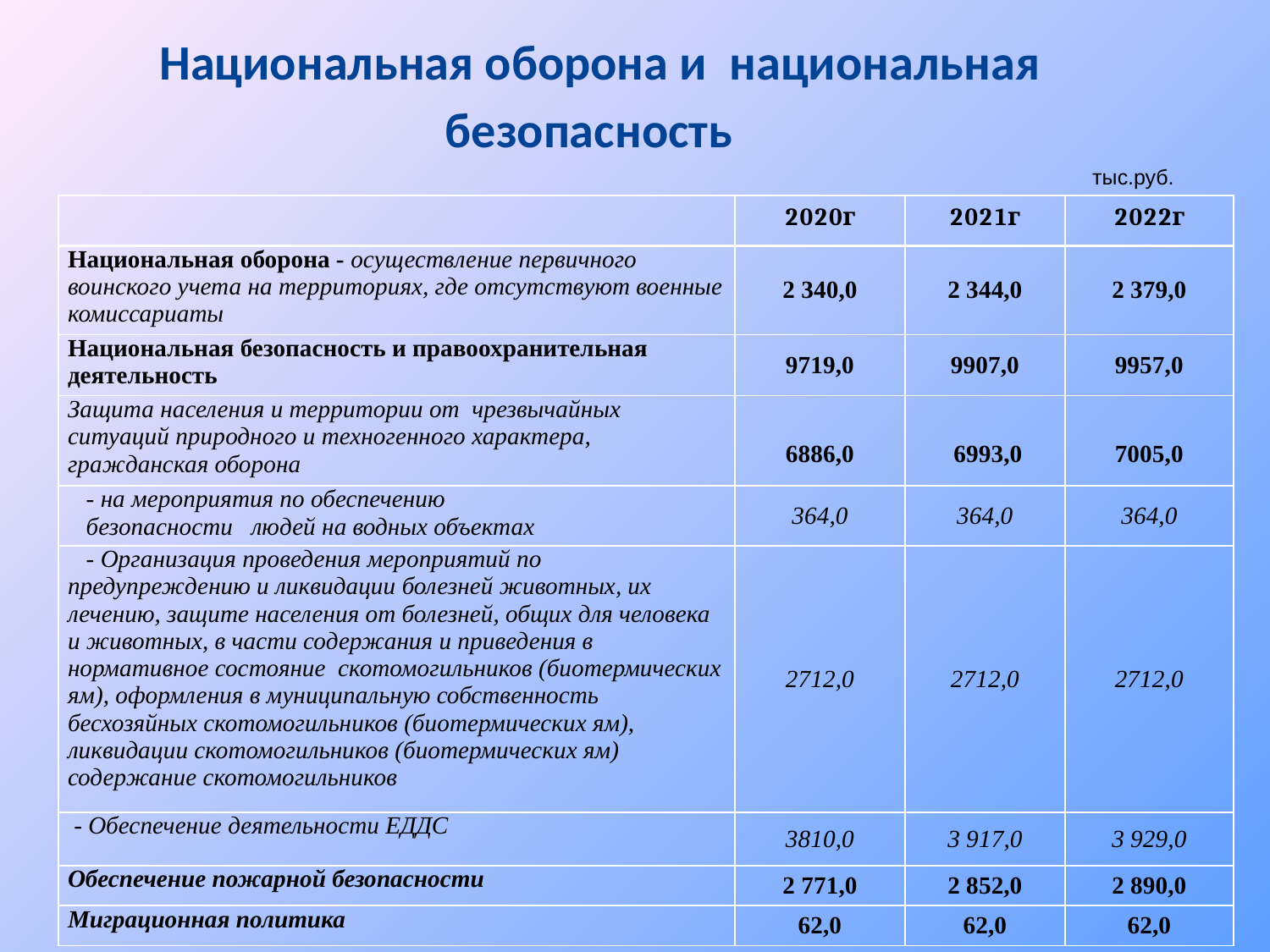

# Национальная оборона и  национальная безопасность
тыс.руб.
|  | 2020г | 2021г | 2022г |
| --- | --- | --- | --- |
| Национальная оборона - осуществление первичного воинского учета на территориях, где отсутствуют военные комиссариаты | 2 340,0 | 2 344,0 | 2 379,0 |
| Национальная безопасность и правоохранительная деятельность | 9719,0 | 9907,0 | 9957,0 |
| Защита населения и территории от чрезвычайных ситуаций природного и техногенного характера, гражданская оборона | 6886,0 | 6993,0 | 7005,0 |
| - на мероприятия по обеспечению безопасности людей на водных объектах | 364,0 | 364,0 | 364,0 |
| - Организация проведения мероприятий по предупреждению и ликвидации болезней животных, их лечению, защите населения от болезней, общих для человека и животных, в части содержания и приведения в нормативное состояние скотомогильников (биотермических ям), оформления в муниципальную собственность бесхозяйных скотомогильников (биотермических ям), ликвидации скотомогильников (биотермических ям) содержание скотомогильников | 2712,0 | 2712,0 | 2712,0 |
| - Обеспечение деятельности ЕДДС | 3810,0 | 3 917,0 | 3 929,0 |
| Обеспечение пожарной безопасности | 2 771,0 | 2 852,0 | 2 890,0 |
| Миграционная политика | 62,0 | 62,0 | 62,0 |